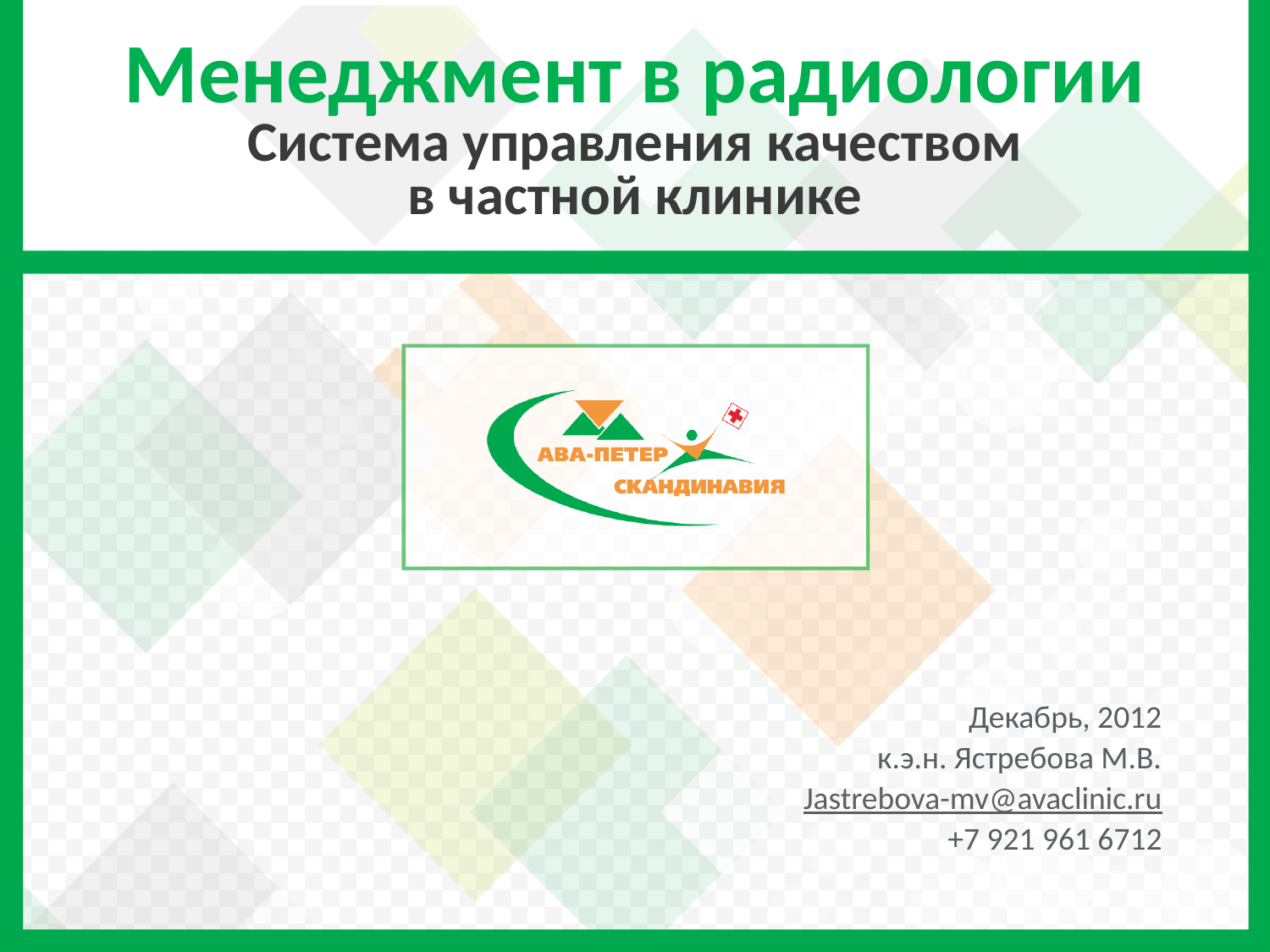

# Менеджмент в радиологии Система управления качеством в частной клинике
				Декабрь, 2012
                                                           к.э.н. Ястребова М.В.
Jastrebova-mv@avaclinic.ru
+7 921 961 6712